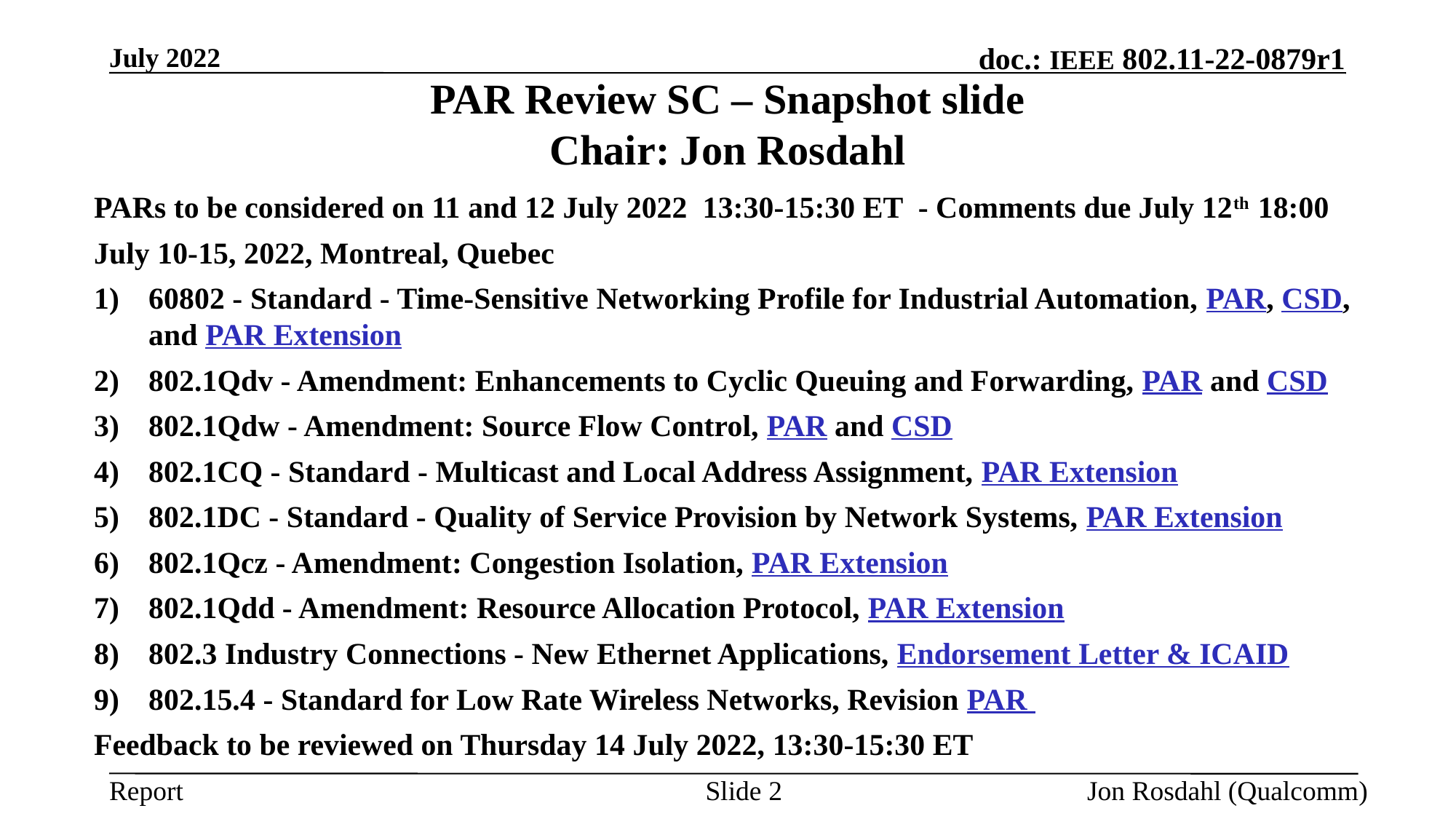

July 2022
# PAR Review SC – Snapshot slide Chair: Jon Rosdahl
PARs to be considered on 11 and 12 July 2022  13:30-15:30 ET  - Comments due July 12th  18:00
July 10-15, 2022, Montreal, Quebec
60802 - Standard - Time-Sensitive Networking Profile for Industrial Automation, PAR, CSD, and PAR Extension
802.1Qdv - Amendment: Enhancements to Cyclic Queuing and Forwarding, PAR and CSD
802.1Qdw - Amendment: Source Flow Control, PAR and CSD
802.1CQ - Standard - Multicast and Local Address Assignment, PAR Extension
802.1DC - Standard - Quality of Service Provision by Network Systems, PAR Extension
802.1Qcz - Amendment: Congestion Isolation, PAR Extension
802.1Qdd - Amendment: Resource Allocation Protocol, PAR Extension
802.3 Industry Connections - New Ethernet Applications, Endorsement Letter & ICAID
802.15.4 - Standard for Low Rate Wireless Networks, Revision PAR
Feedback to be reviewed on Thursday 14 July 2022, 13:30-15:30 ET
Slide 2
Jon Rosdahl (Qualcomm)